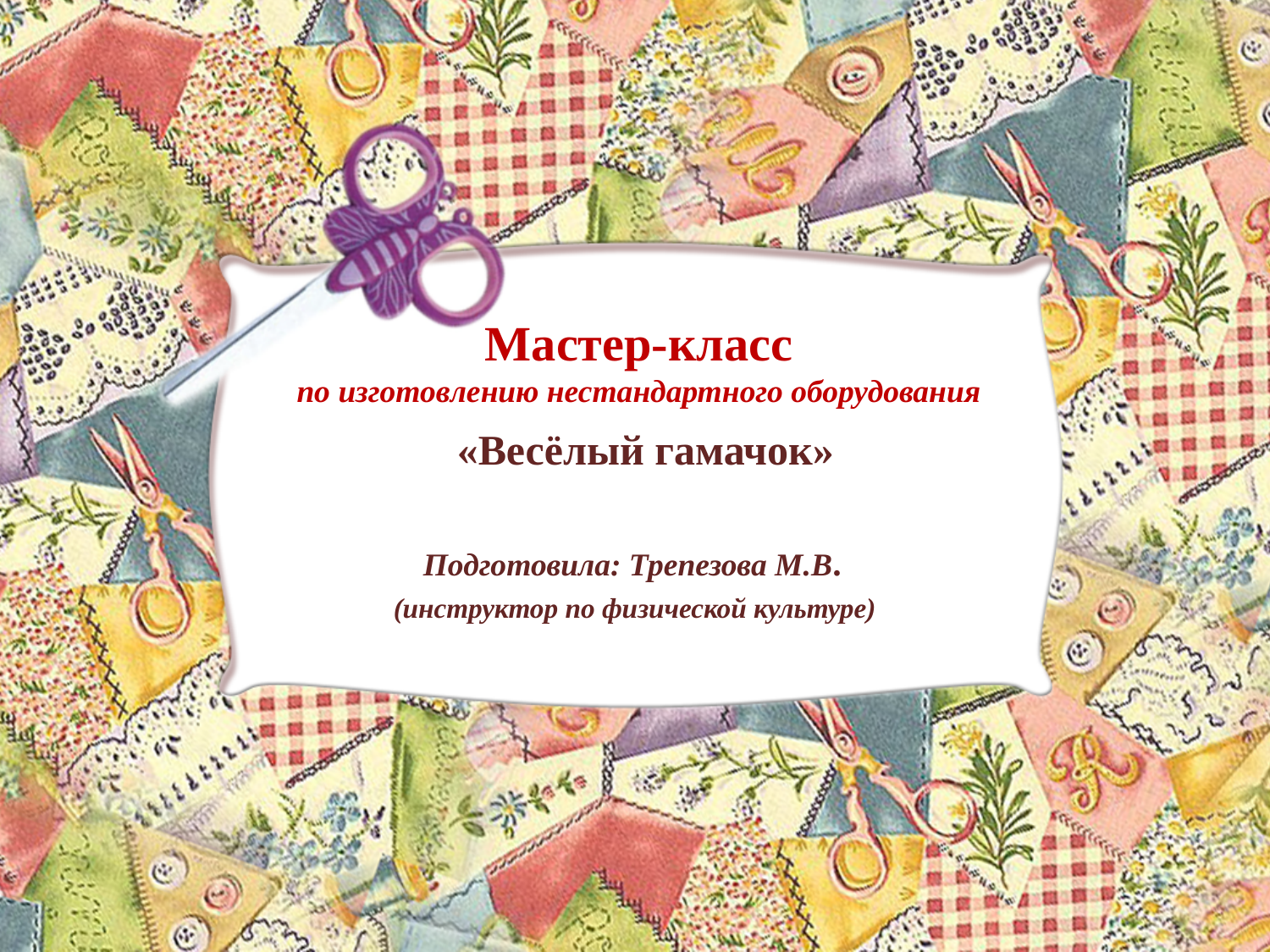

Мастер-класс
по изготовлению нестандартного оборудования
«Весёлый гамачок»

Подготовила: Трепезова М.В.
(инструктор по физической культуре)